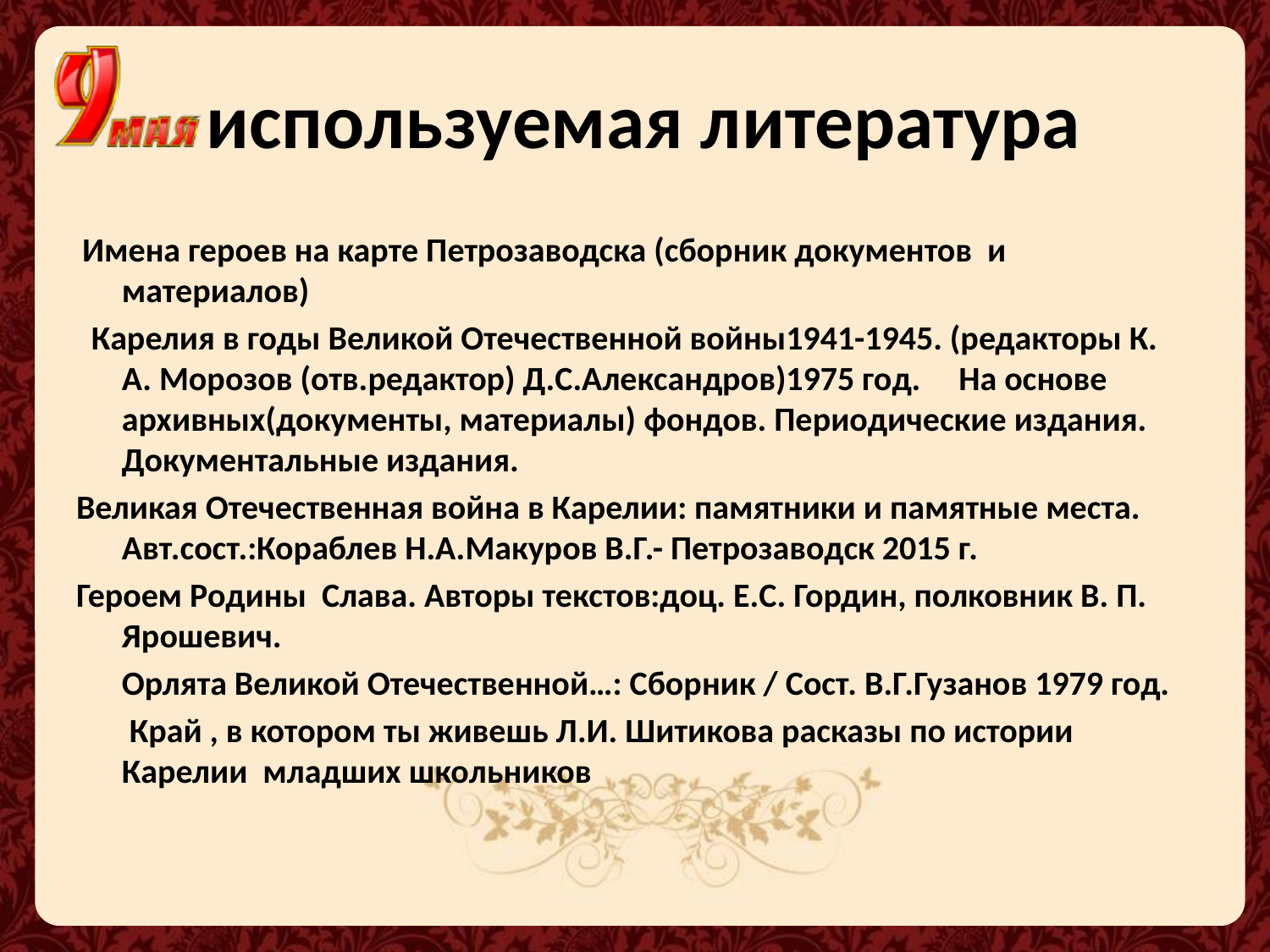

# используемая литература
  Имена героев на карте Петрозаводска (сборник документов  и материалов)
  Карелия в годы Великой Отечественной войны1941-1945. (редакторы К. А. Морозов (отв.редактор) Д.С.Александров)1975 год.     На основе архивных(документы, материалы) фондов. Периодические издания. Документальные издания.
Великая Отечественная война в Карелии: памятники и памятные места. Авт.сост.:Кораблев Н.А.Макуров В.Г.- Петрозаводск 2015 г.
Героем Родины  Слава. Авторы текстов:доц. Е.С. Гордин, полковник В. П. Ярошевич.
      Орлята Великой Отечественной…: Сборник / Сост. В.Г.Гузанов 1979 год.
       Край , в котором ты живешь Л.И. Шитикова расказы по истории Карелии  младших школьников